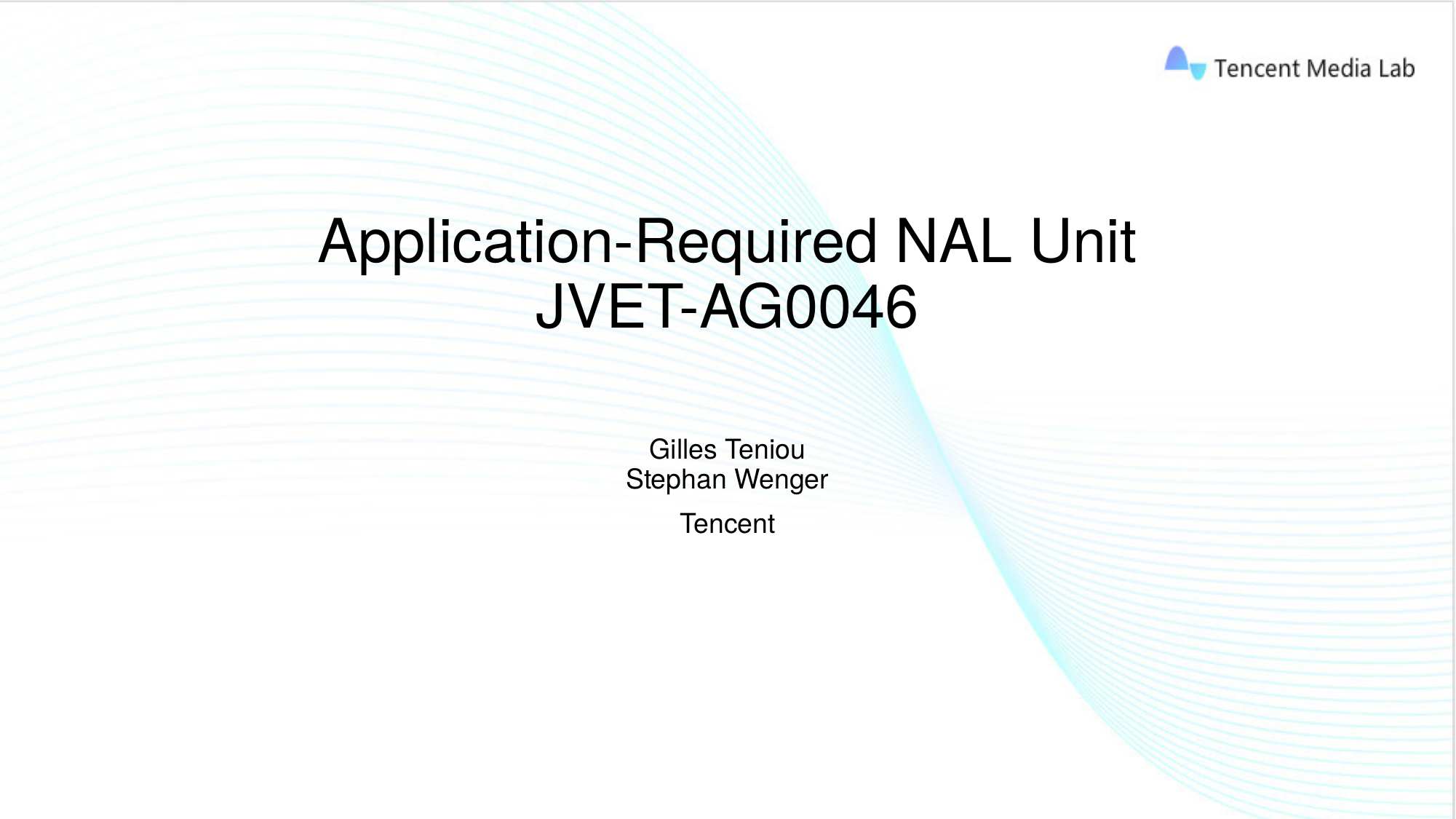

# Application-Required NAL Unit JVET-AG0046
Gilles Teniou
Stephan Wenger
Tencent